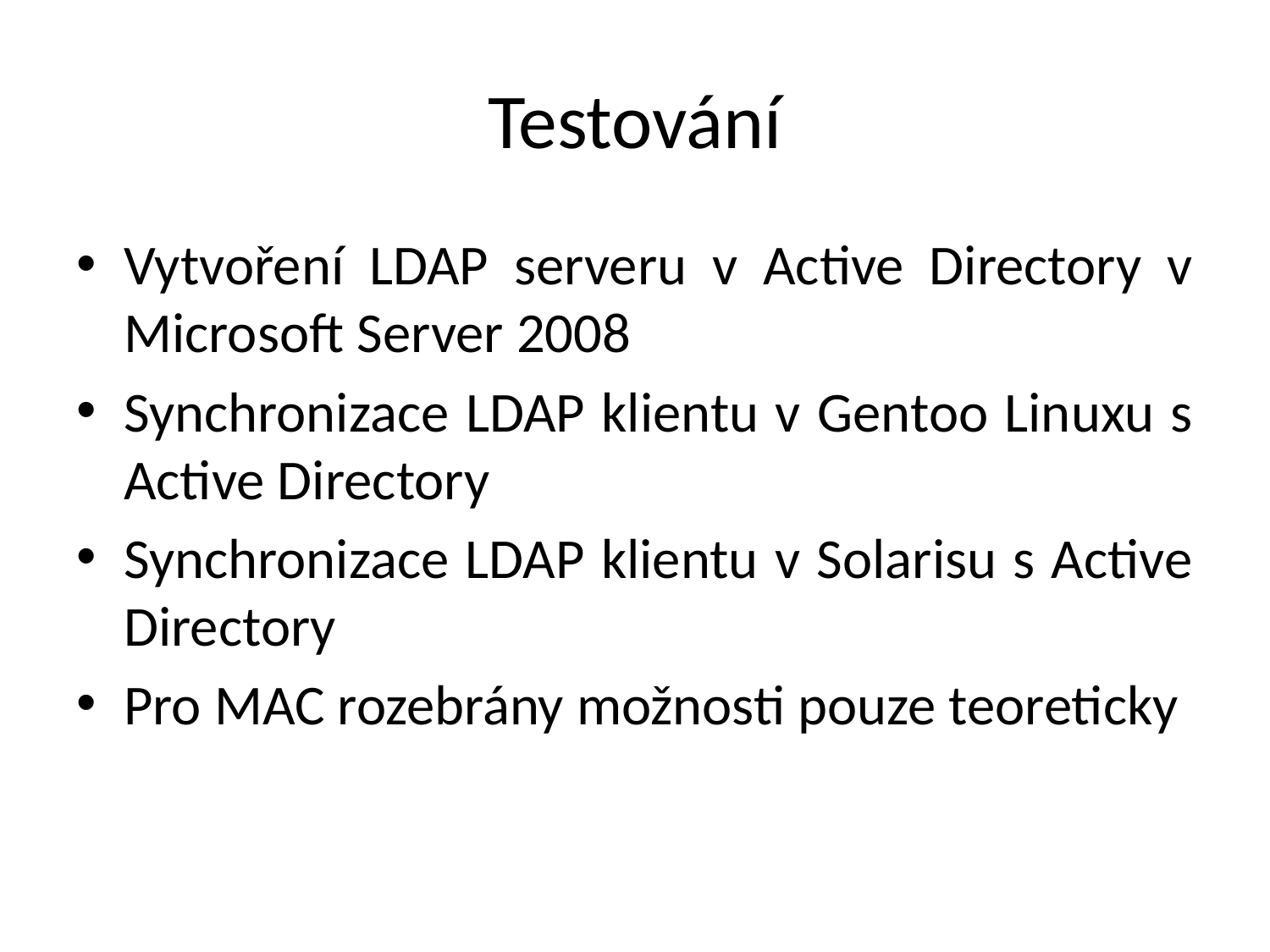

# Testování
Vytvoření LDAP serveru v Active Directory v Microsoft Server 2008
Synchronizace LDAP klientu v Gentoo Linuxu s Active Directory
Synchronizace LDAP klientu v Solarisu s Active Directory
Pro MAC rozebrány možnosti pouze teoreticky